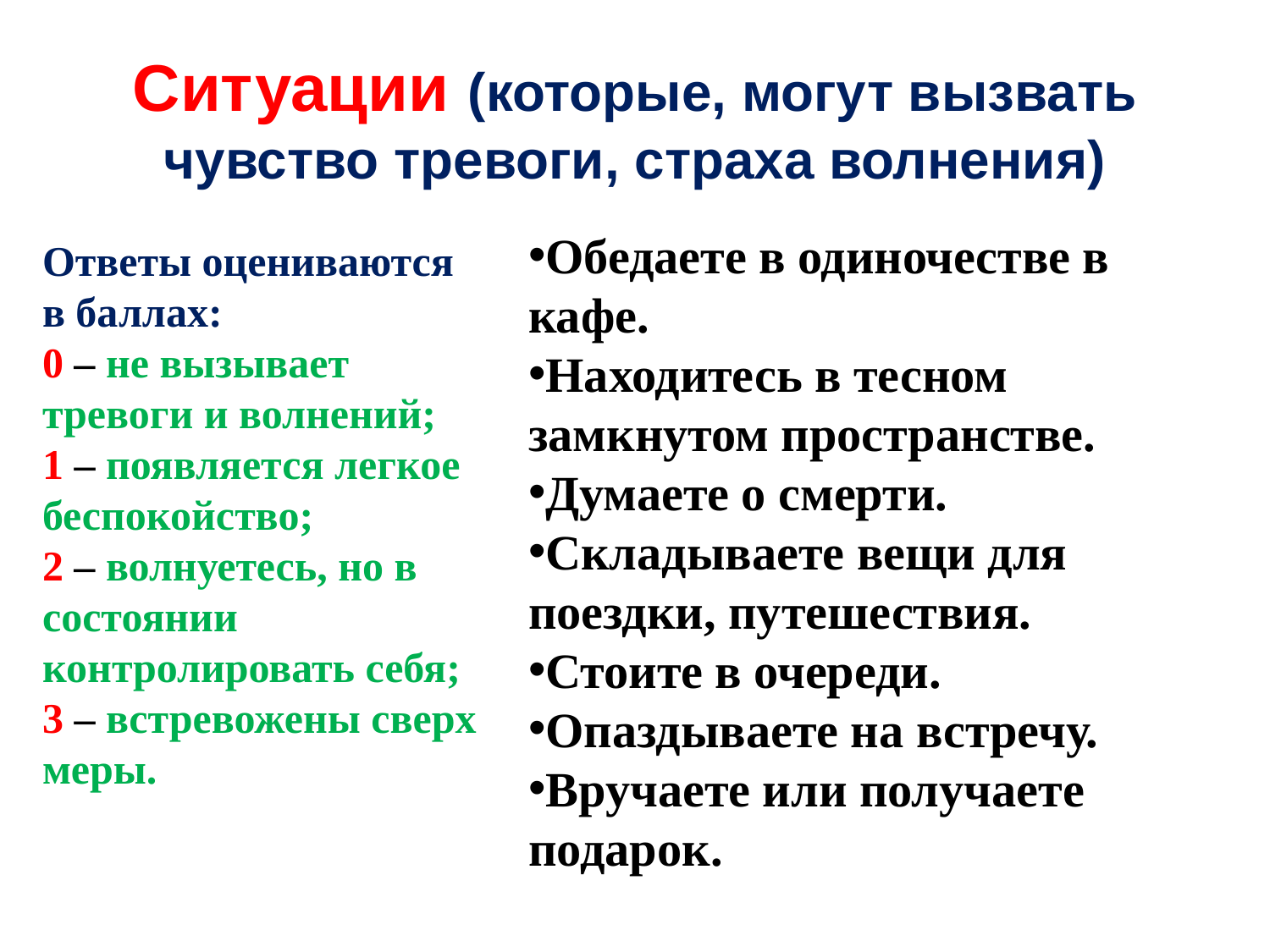

# Ситуации (которые, могут вызвать чувство тревоги, страха волнения)
Обедаете в одиночестве в кафе.
Находитесь в тесном замкнутом пространстве.
Думаете о смерти.
Складываете вещи для поездки, путешествия.
Стоите в очереди.
Опаздываете на встречу.
Вручаете или получаете подарок.

Ответы оцениваются в баллах:
0 – не вызывает тревоги и волнений;
1 – появляется легкое беспокойство;
2 – волнуетесь, но в состоянии контролировать себя;
3 – встревожены сверх меры.